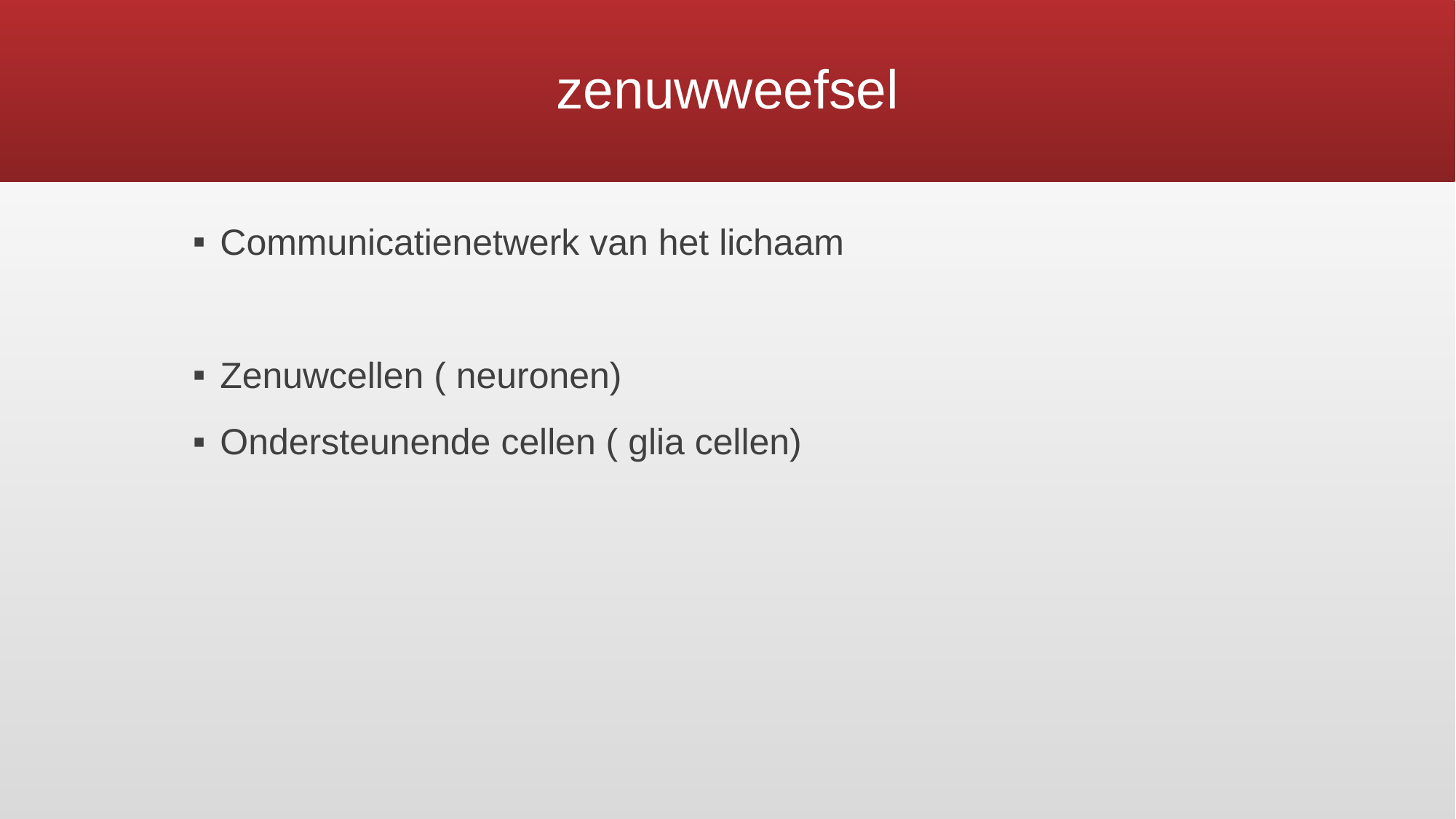

# zenuwweefsel
Communicatienetwerk van het lichaam

Zenuwcellen ( neuronen)
Ondersteunende cellen ( glia cellen)